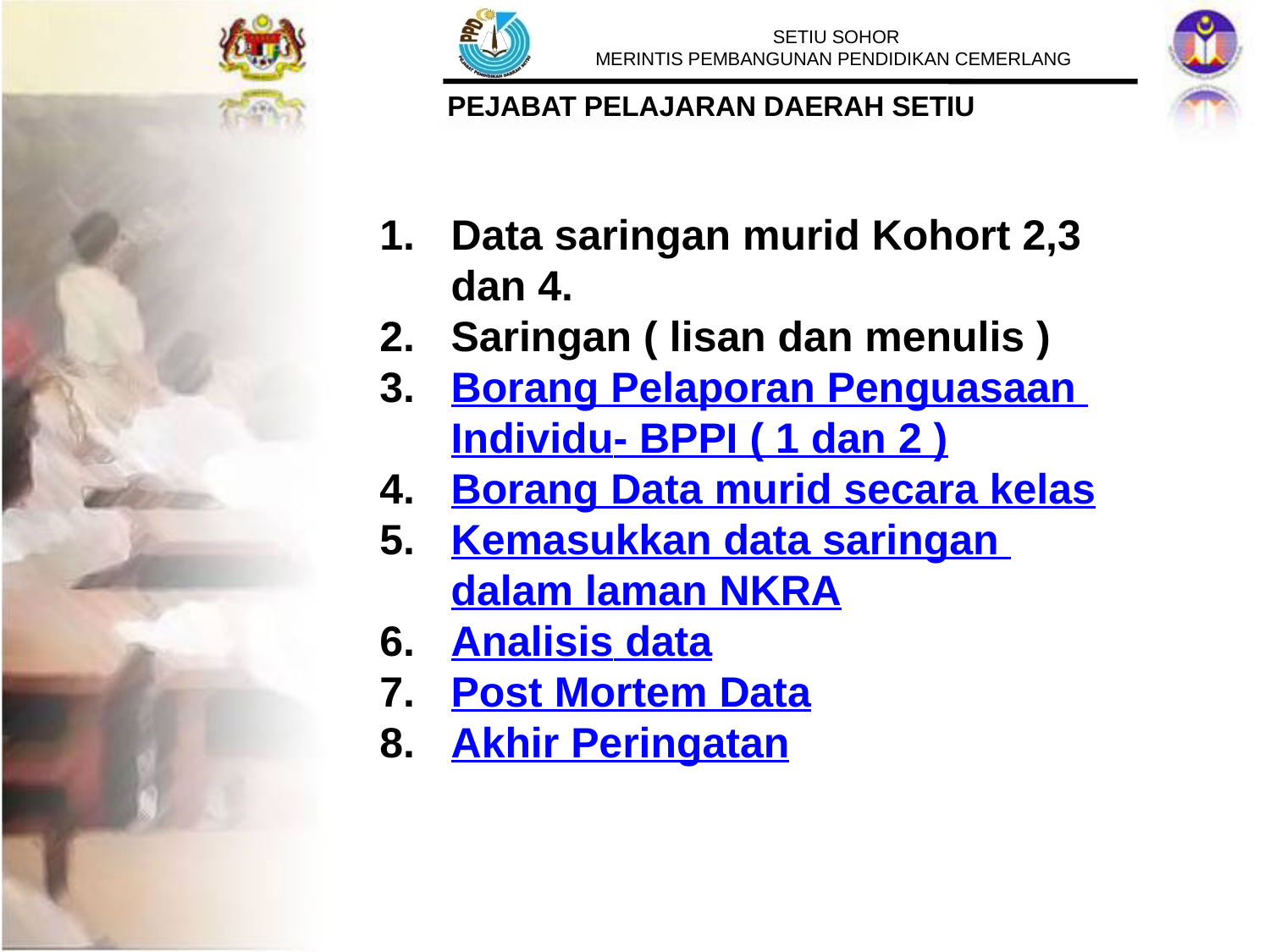

Data saringan murid Kohort 2,3 dan 4.
Saringan ( lisan dan menulis )
Borang Pelaporan Penguasaan Individu- BPPI ( 1 dan 2 )
Borang Data murid secara kelas
Kemasukkan data saringan dalam laman NKRA
Analisis data
Post Mortem Data
Akhir Peringatan